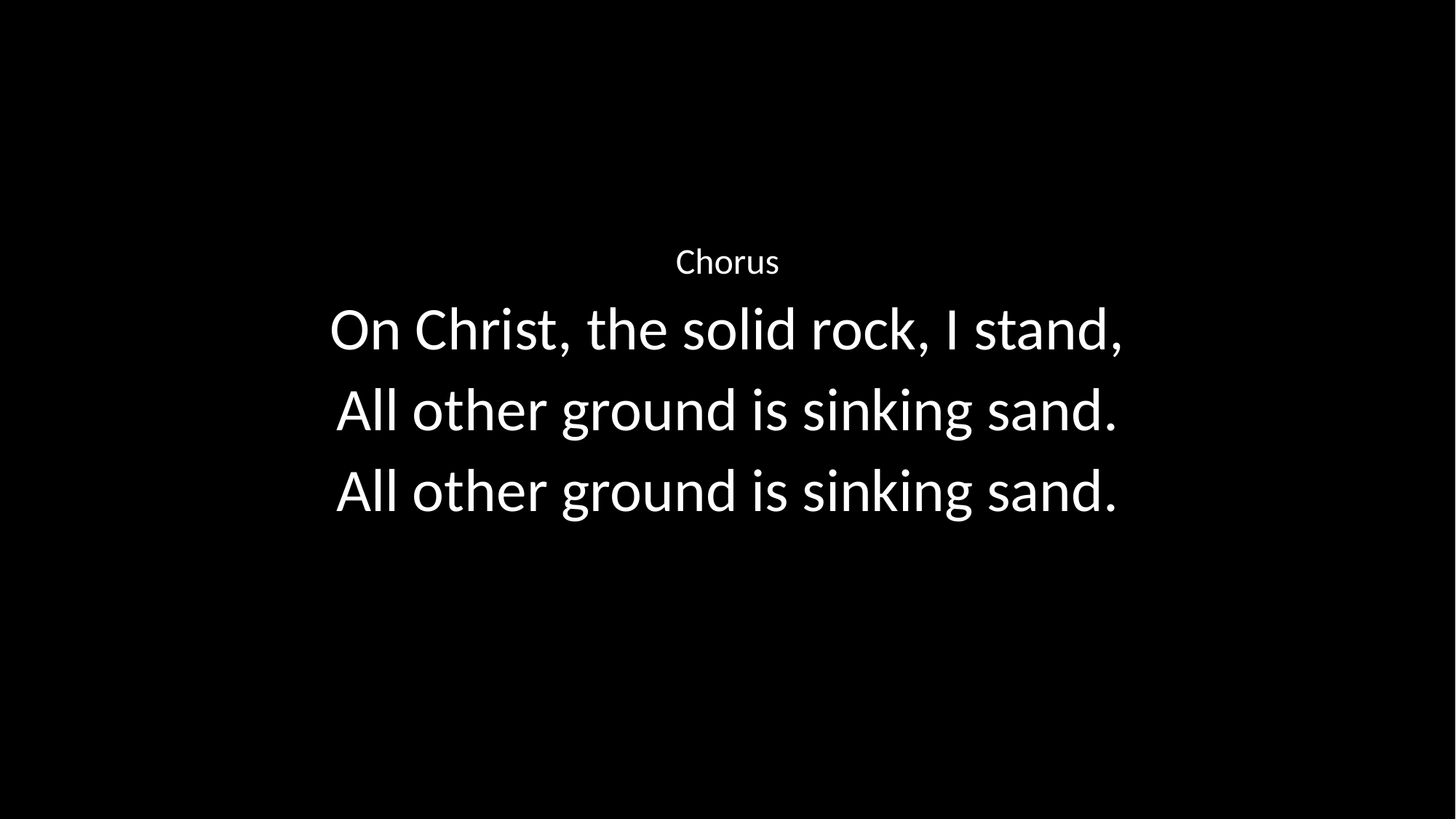

Chorus
On Christ, the solid rock, I stand,
All other ground is sinking sand.
All other ground is sinking sand.